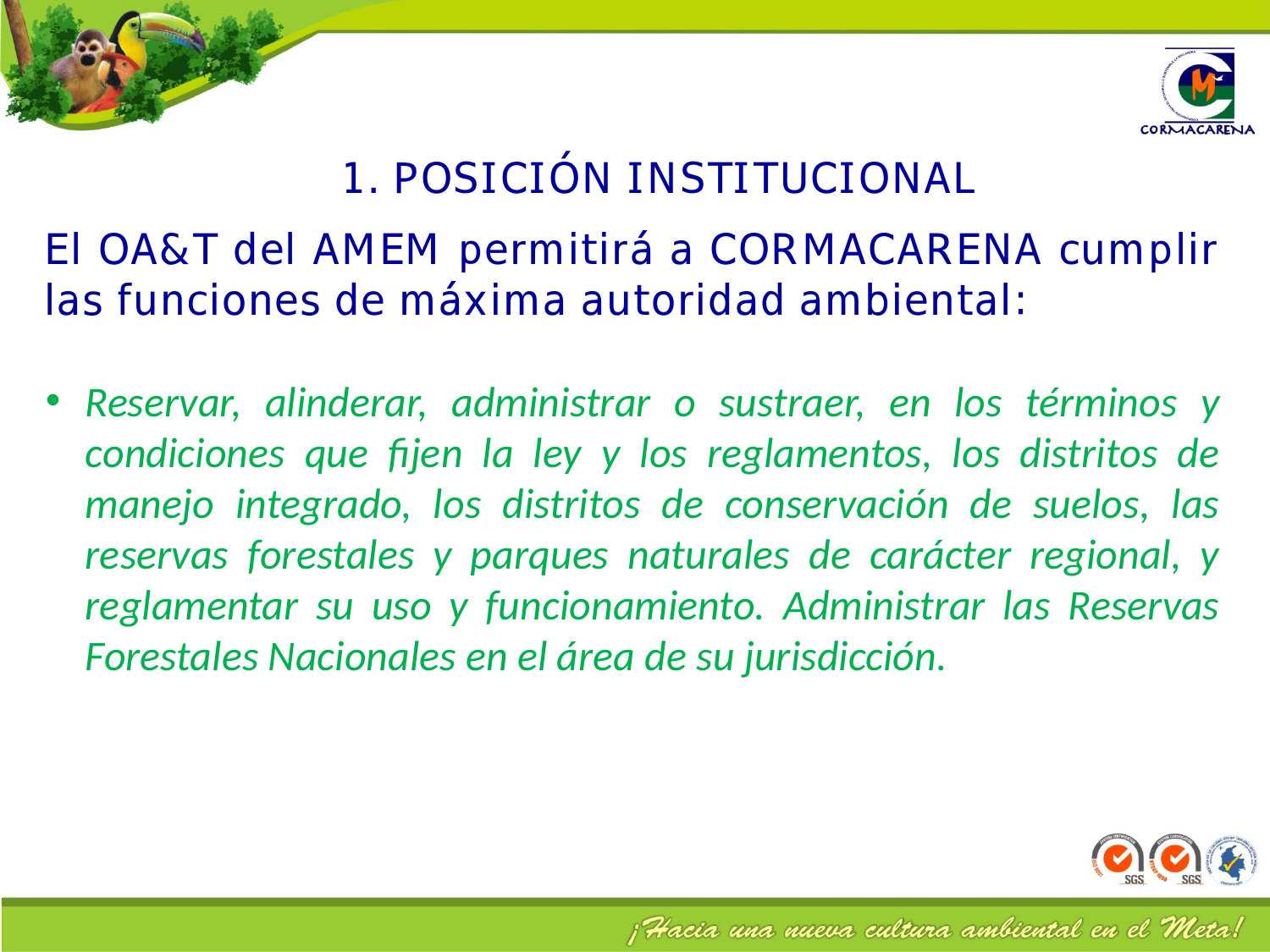

# 1. POSICIÓN INSTITUCIONAL
El OA&T del AMEM permitirá a CORMACARENA cumplir las funciones de máxima autoridad ambiental:

Reservar, alinderar, administrar o sustraer, en los términos y condiciones que fijen la ley y los reglamentos, los distritos de manejo integrado, los distritos de conservación de suelos, las reservas forestales y parques naturales de carácter regional, y reglamentar su uso y funcionamiento. Administrar las Reservas Forestales Nacionales en el área de su jurisdicción.